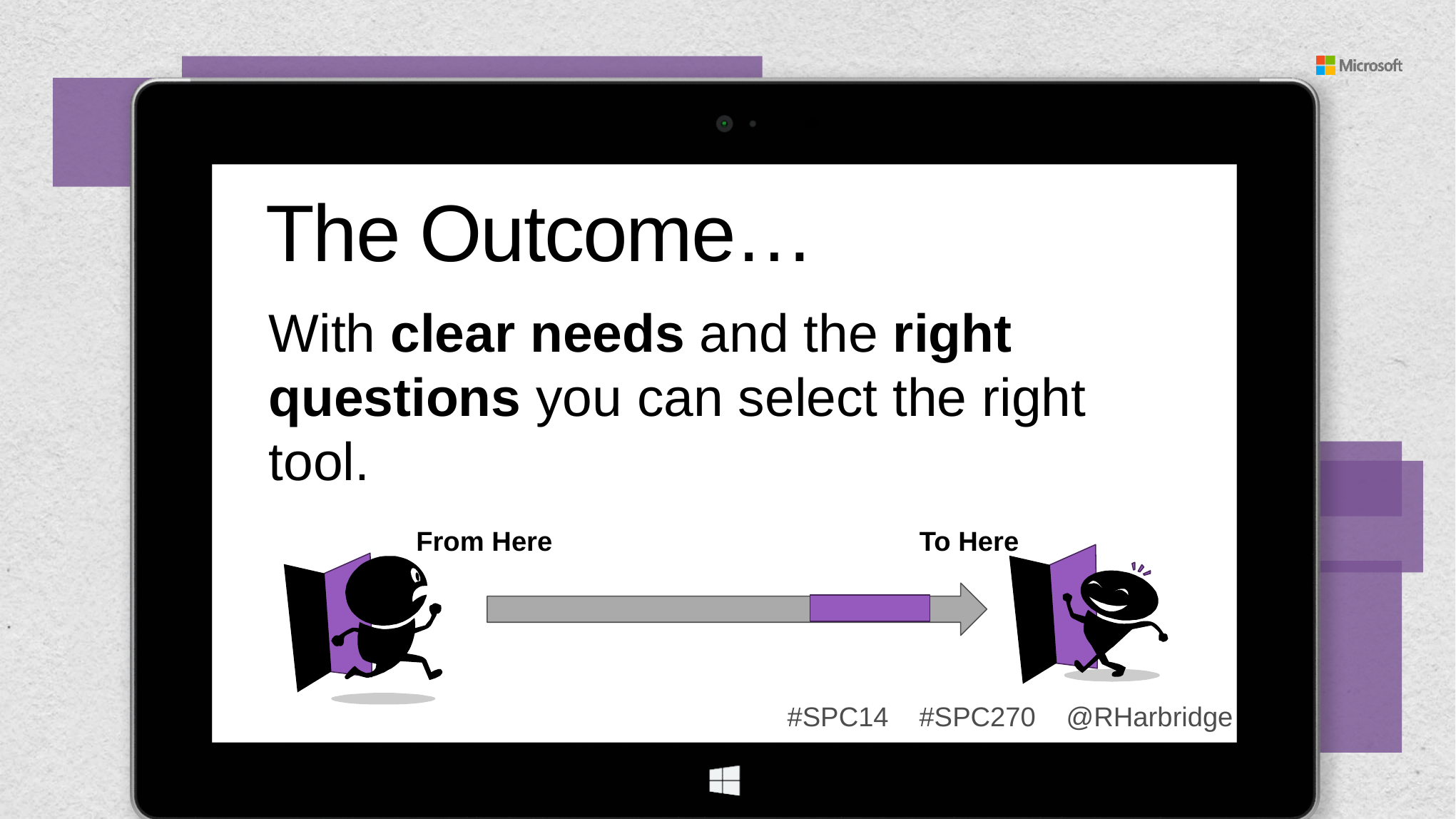

The Outcome…
With clear needs and the right questions you can select the right tool.
From Here                                                To Here